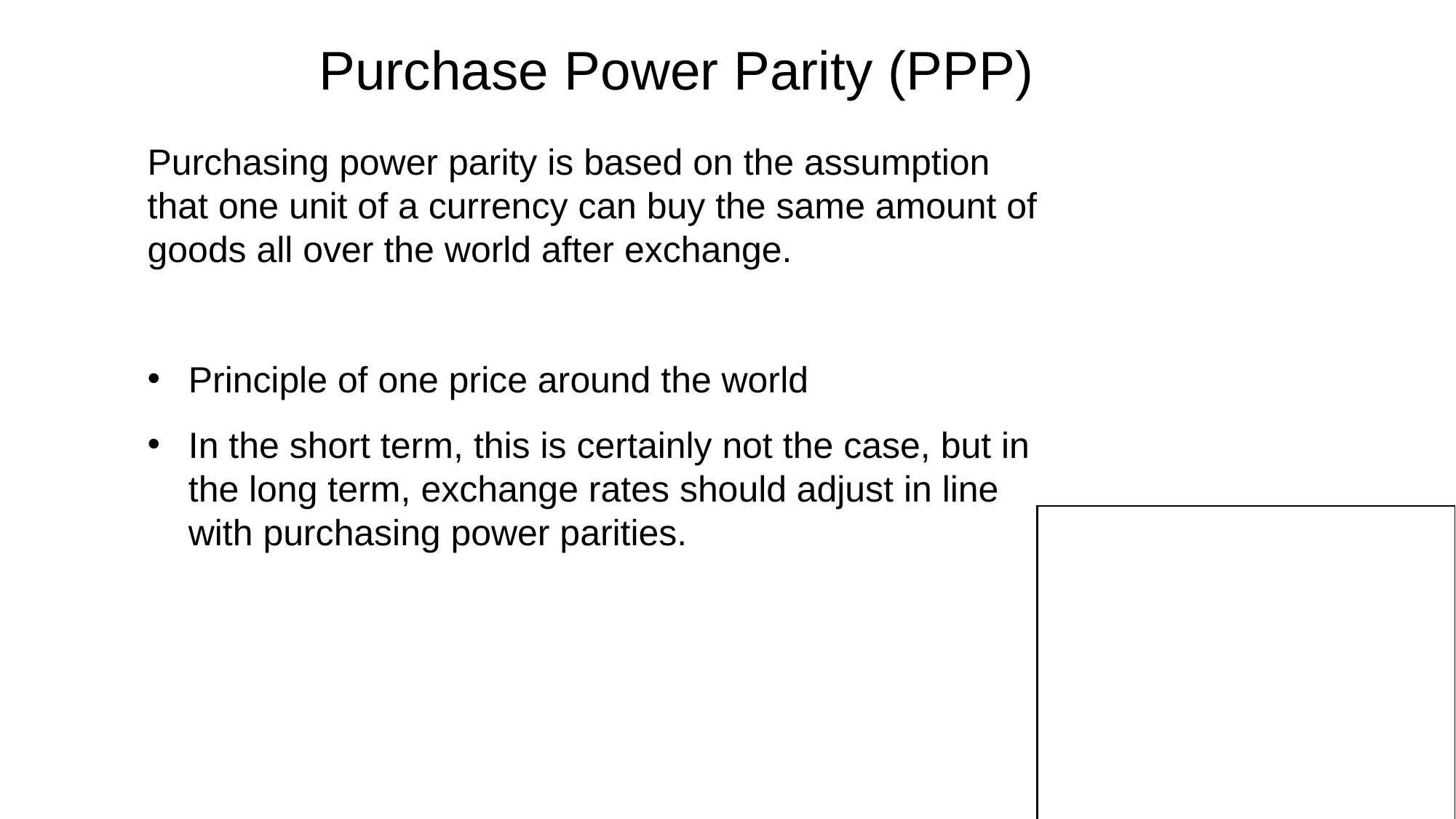

Purchase Power Parity (PPP)
Purchasing power parity is based on the assumption that one unit of a currency can buy the same amount of goods all over the world after exchange.

Principle of one price around the world
In the short term, this is certainly not the case, but in the long term, exchange rates should adjust in line with purchasing power parities.